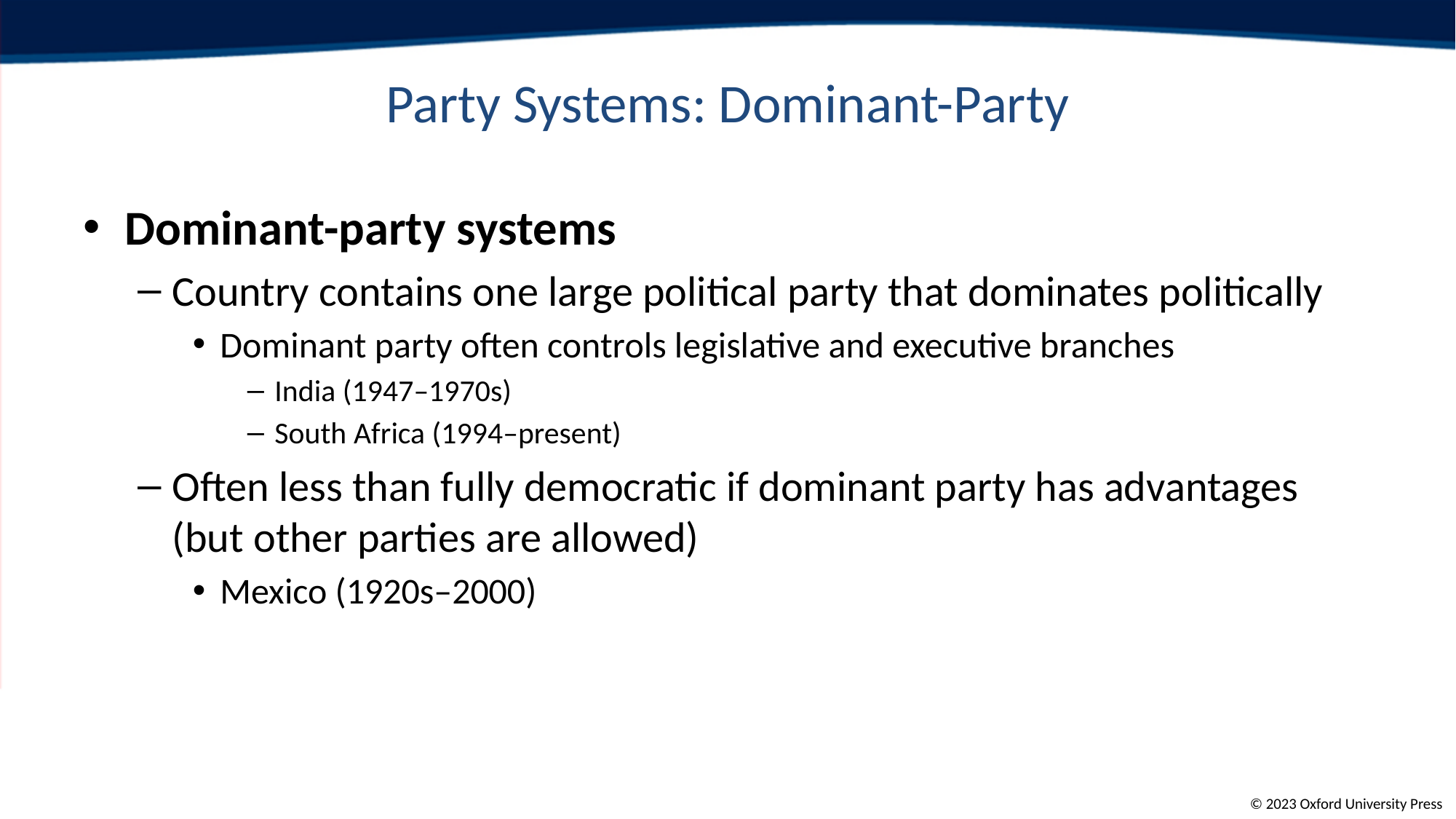

# Party Systems: Dominant-Party
Dominant-party systems
Country contains one large political party that dominates politically
Dominant party often controls legislative and executive branches
India (1947–1970s)
South Africa (1994–present)
Often less than fully democratic if dominant party has advantages (but other parties are allowed)
Mexico (1920s–2000)